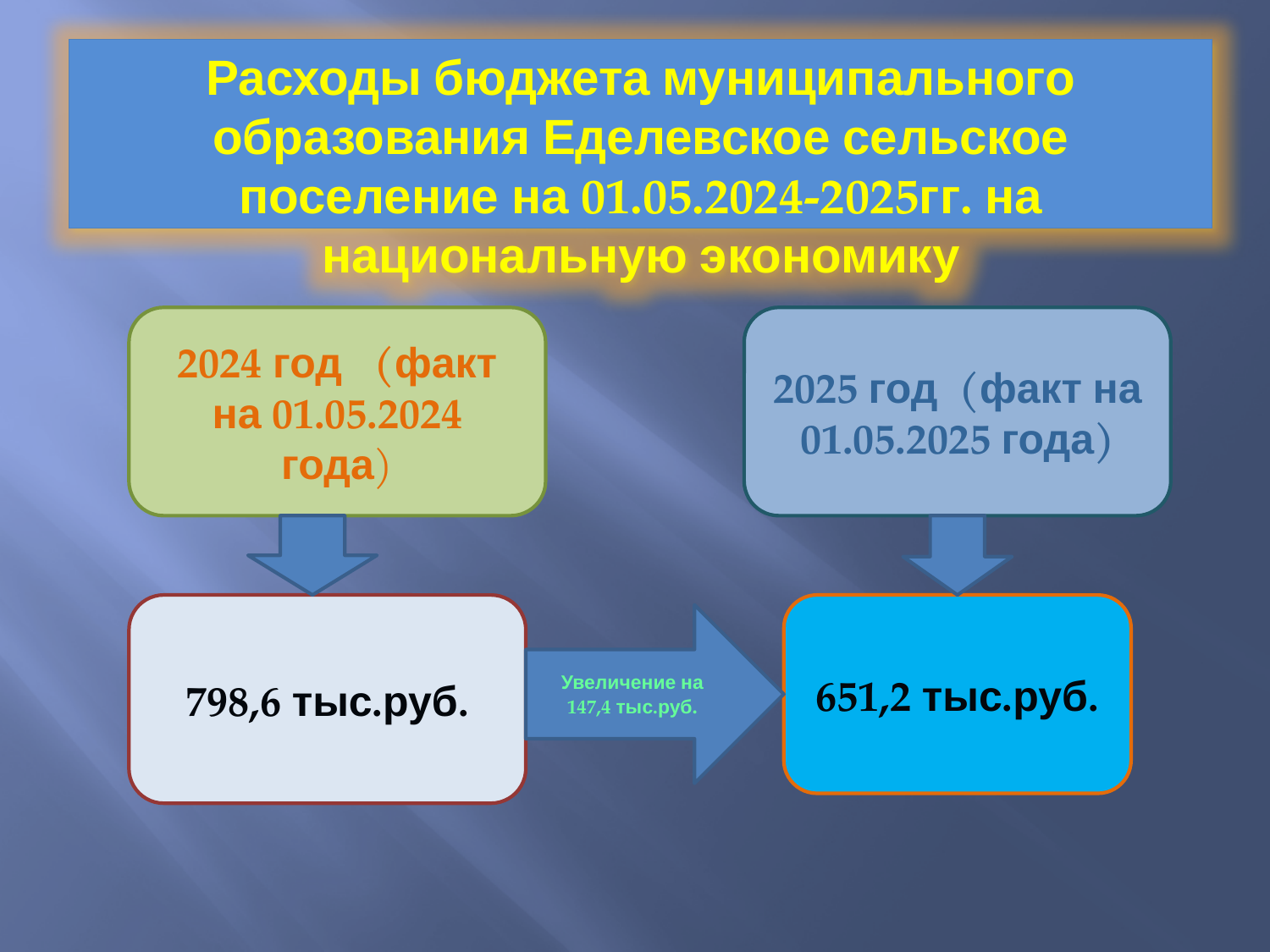

Расходы бюджета муниципального образования Еделевское сельское поселение на 01.05.2024-2025гг. на национальную экономику
2024 год   (факт на 01.05.2024 года)
2025 год  (факт на 01.05.2025 года)

798,6 тыс.руб.
651,2 тыс.руб.
Увеличение на 147,4 тыс.руб.